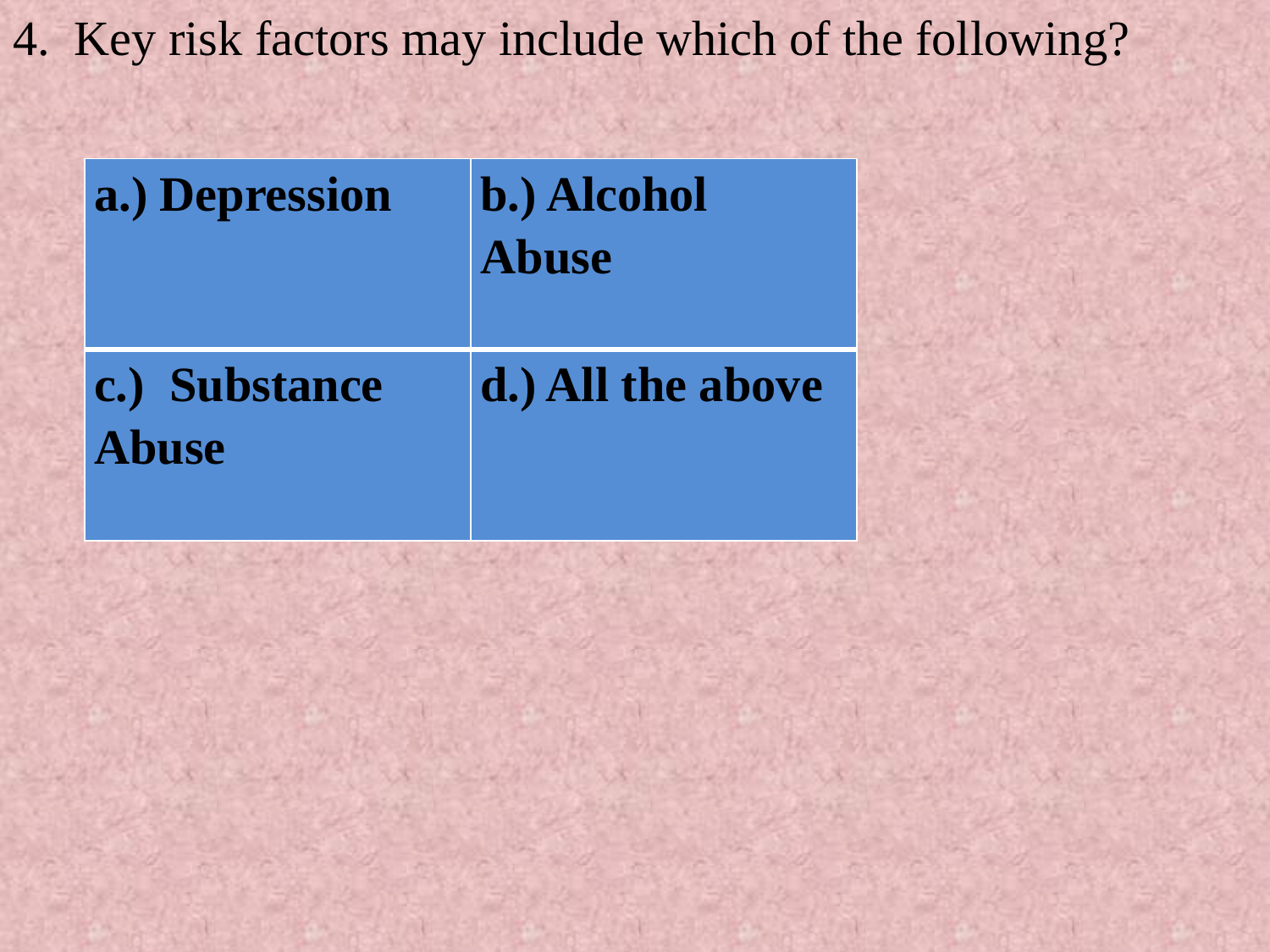

4.  Key risk factors may include which of the following?

| a.) Depression | b.) Alcohol Abuse |
| --- | --- |
| c.) Substance Abuse | d.) All the above |